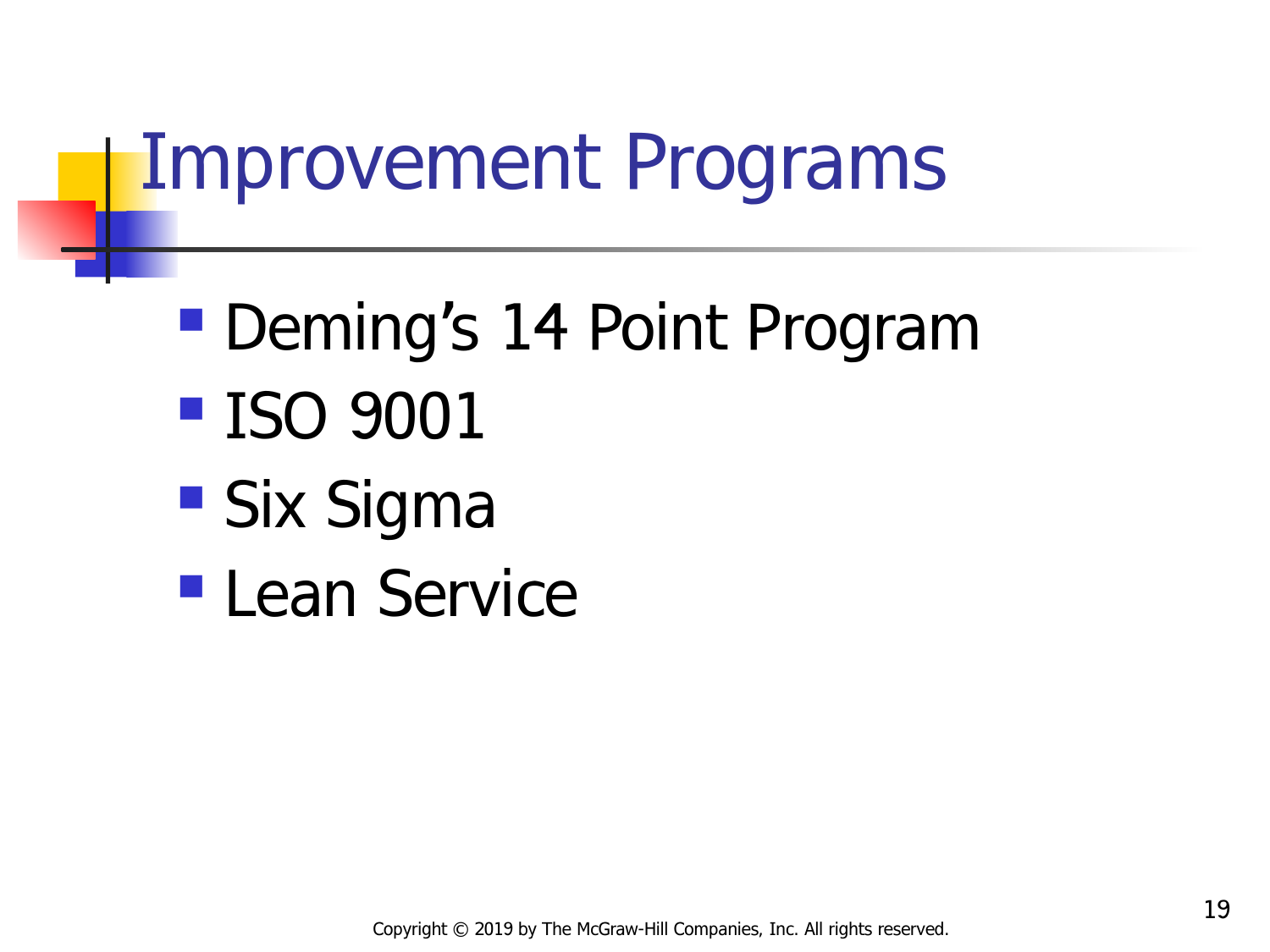

# Improvement Programs
Deming’s 14 Point Program
ISO 9001
Six Sigma
Lean Service
19
Copyright © 2019 by The McGraw-Hill Companies, Inc. All rights reserved.